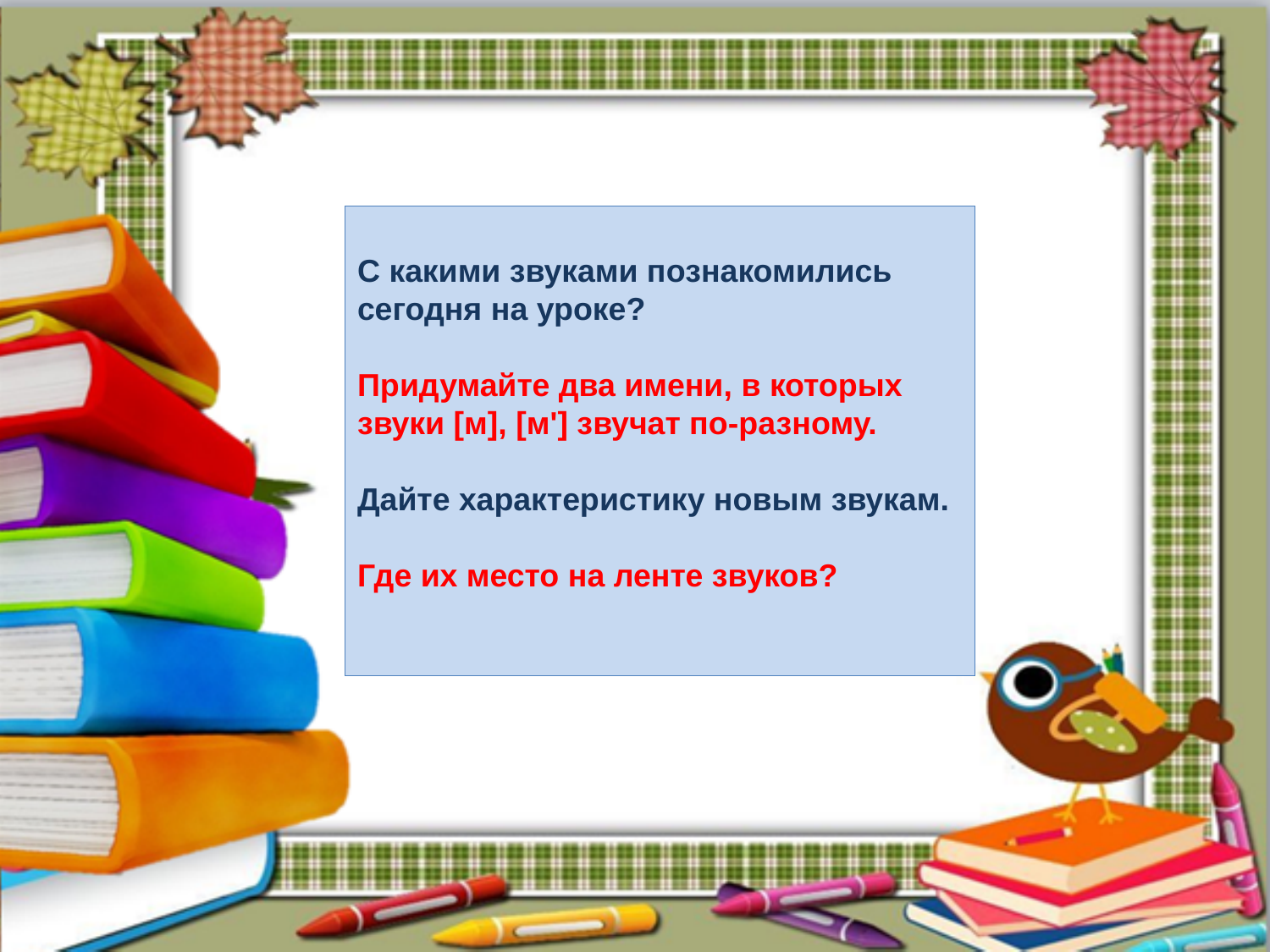

С какими звуками познакомились сегодня на уроке?

Придумайте два имени, в которых звуки [м], [м'] звучат по-разному.

Дайте характеристику новым звукам.

Где их место на ленте звуков?